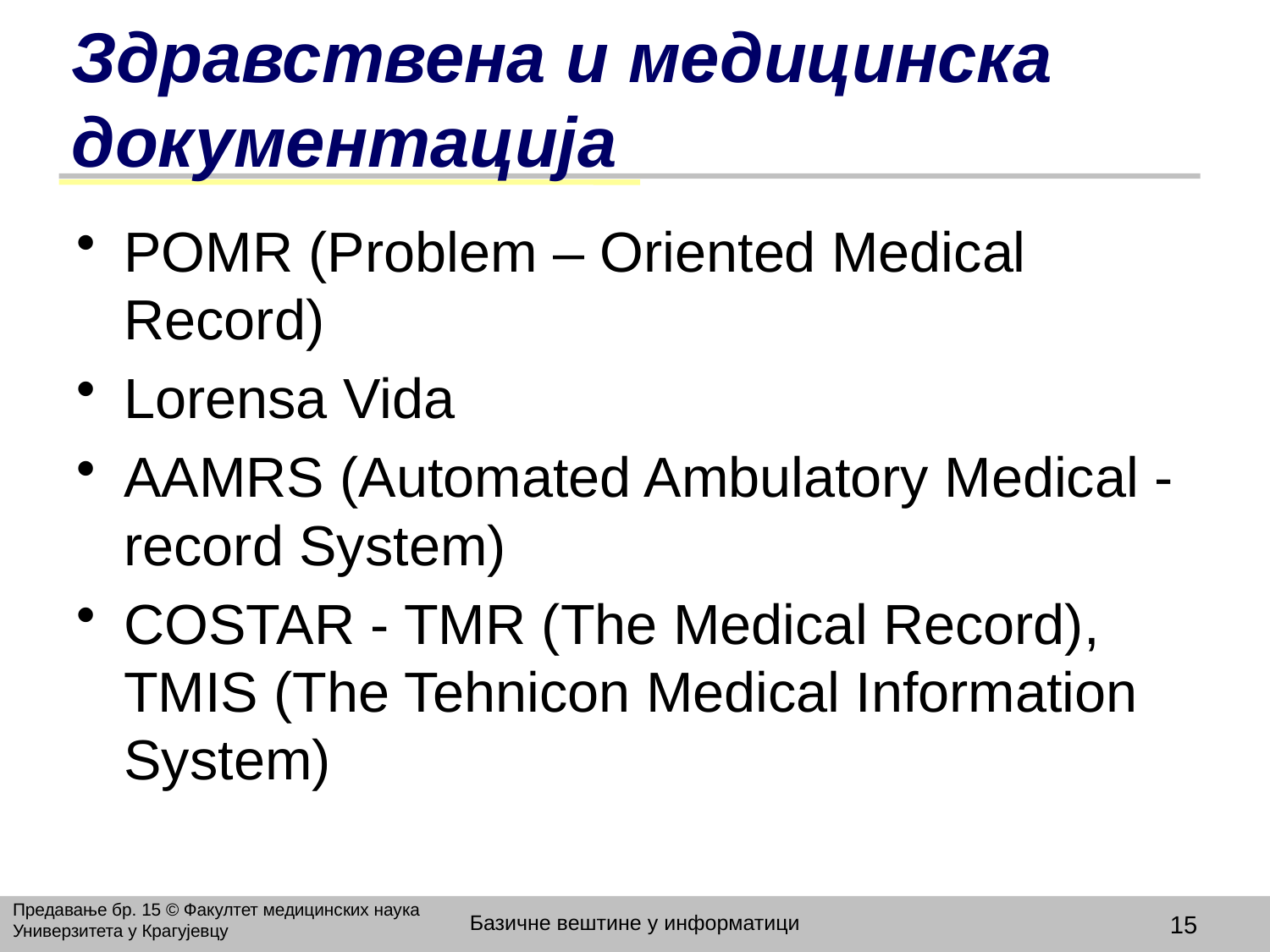

# Здравствена и медицинска документација
POMR (Problem – Oriented Medical Record)
Lorensa Vida
AAMRS (Automated Ambulatory Medical - record System)
COSTAR - TMR (The Medical Record), TMIS (The Tehnicon Medical Information System)

Предавање бр. 15 © Факултет медицинских наука Универзитета у Крагујевцу
Базичне вештине у информатици
15